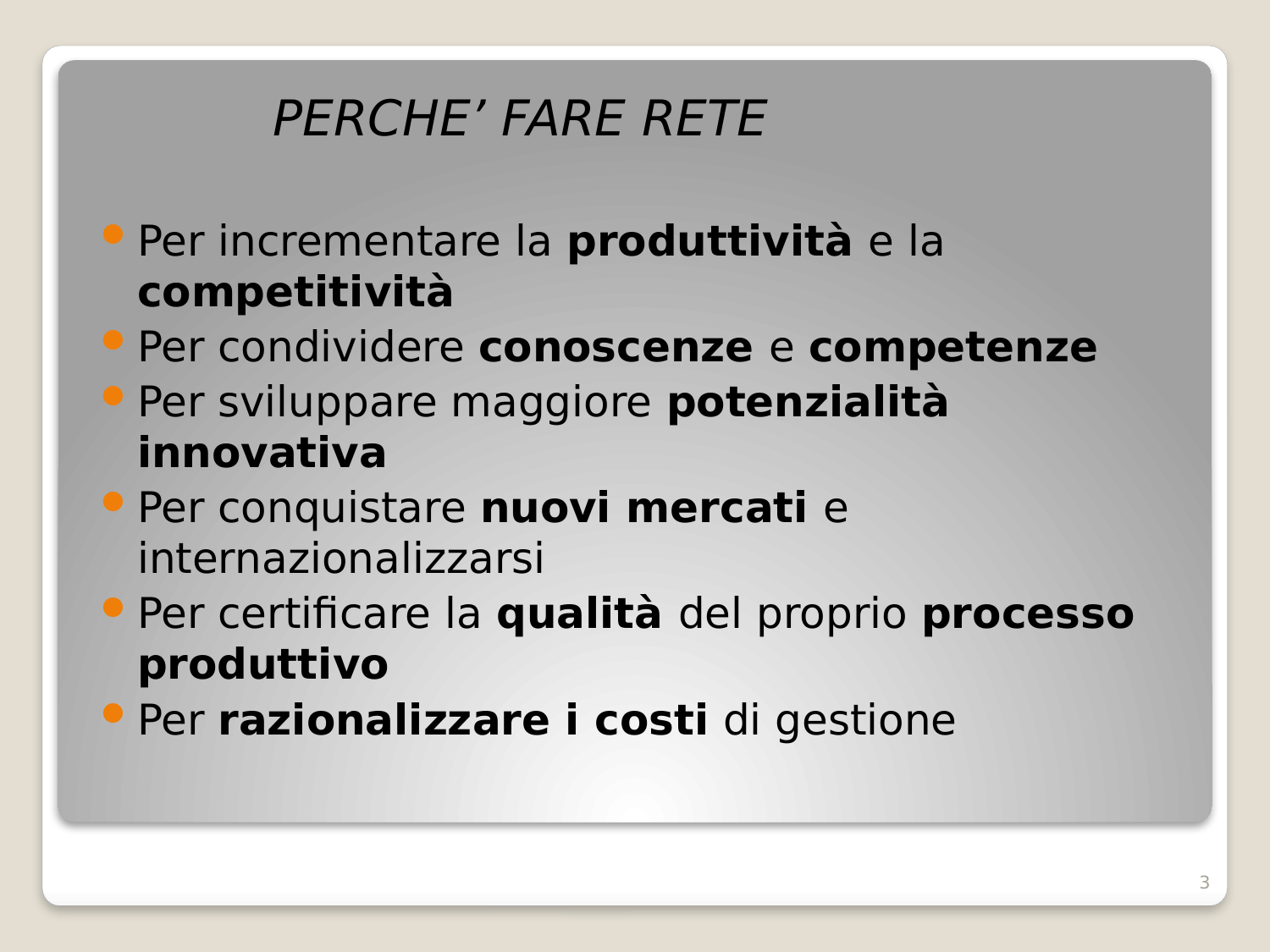

PERCHE’ FARE RETE

Per incrementare la produttività e la competitività
Per condividere conoscenze e competenze
Per sviluppare maggiore potenzialità innovativa
Per conquistare nuovi mercati e internazionalizzarsi
Per certificare la qualità del proprio processo produttivo
Per razionalizzare i costi di gestione

3